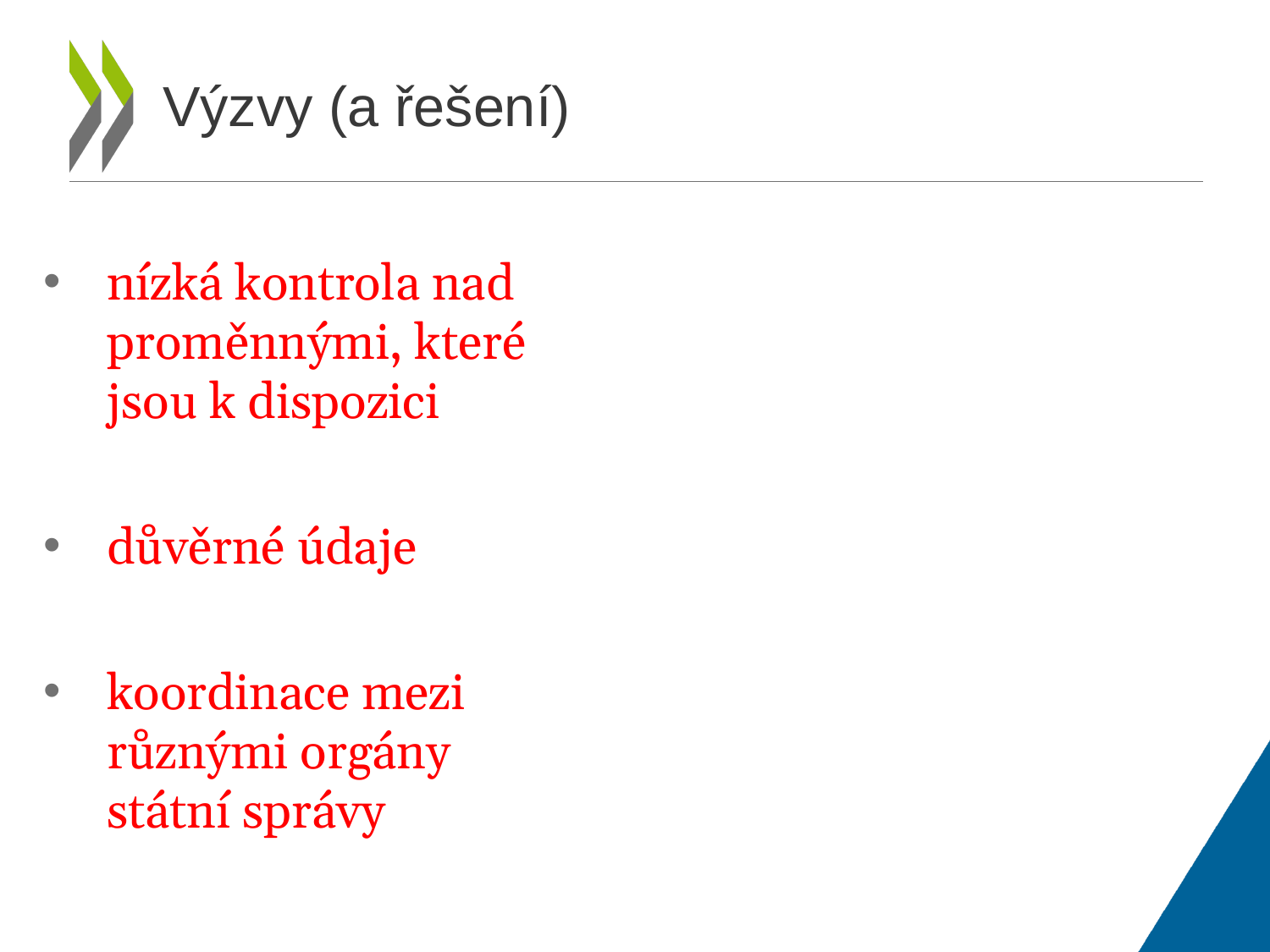

# Výzvy (a řešení)

nízká kontrola nad proměnnými, které jsou k dispozici

důvěrné údaje

koordinace mezi různými orgány státní správy